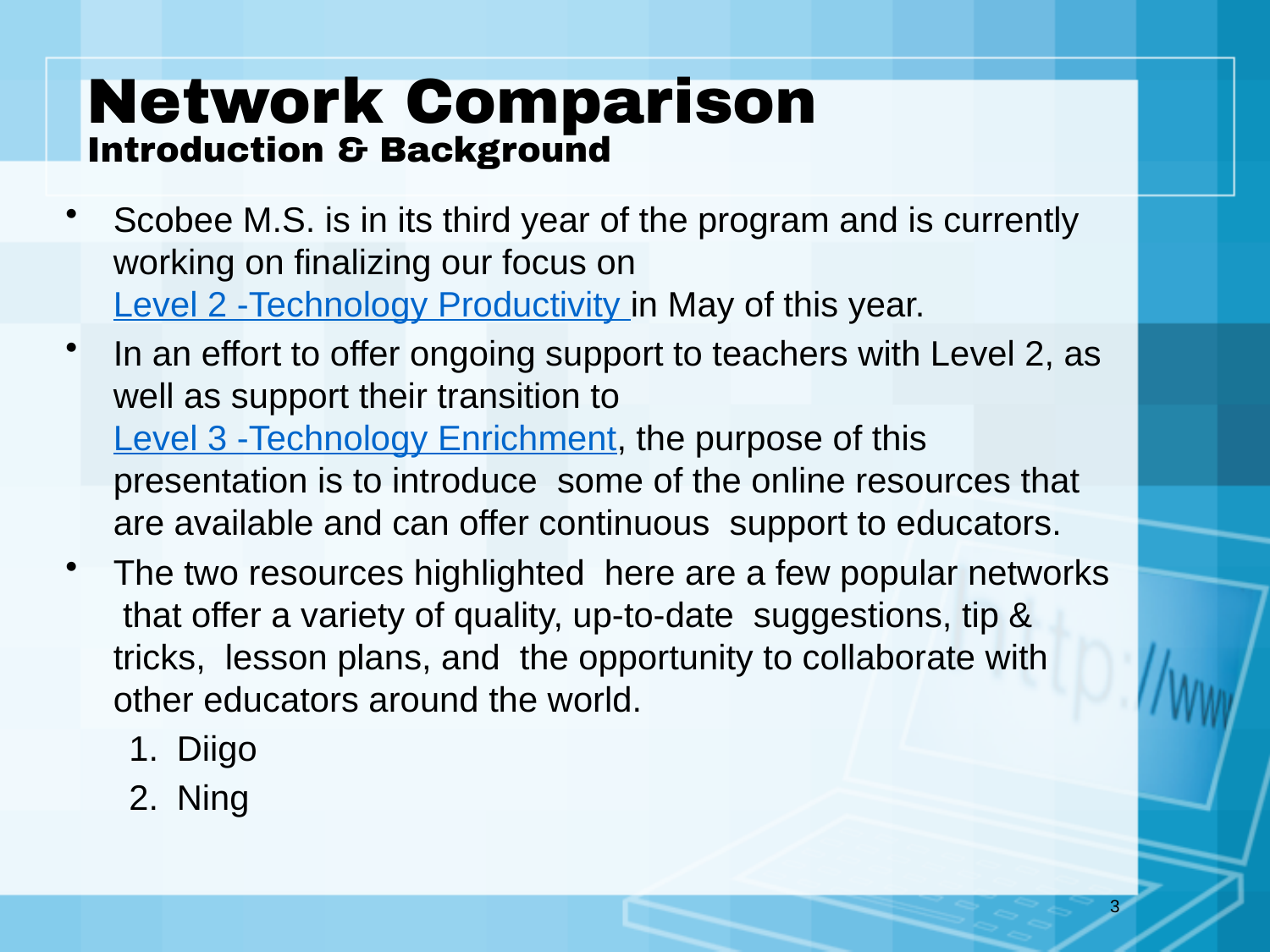

# Network Comparison Introduction & Background
Scobee M.S. is in its third year of the program and is currently working on finalizing our focus on Level 2 -Technology Productivity in May of this year.
In an effort to offer ongoing support to teachers with Level 2, as well as support their transition to Level 3 -Technology Enrichment, the purpose of this presentation is to introduce  some of the online resources that are available and can offer continuous  support to educators.
The two resources highlighted  here are a few popular networks  that offer a variety of quality, up-to-date  suggestions, tip & tricks,  lesson plans, and  the opportunity to collaborate with other educators around the world.
Diigo
Ning
3